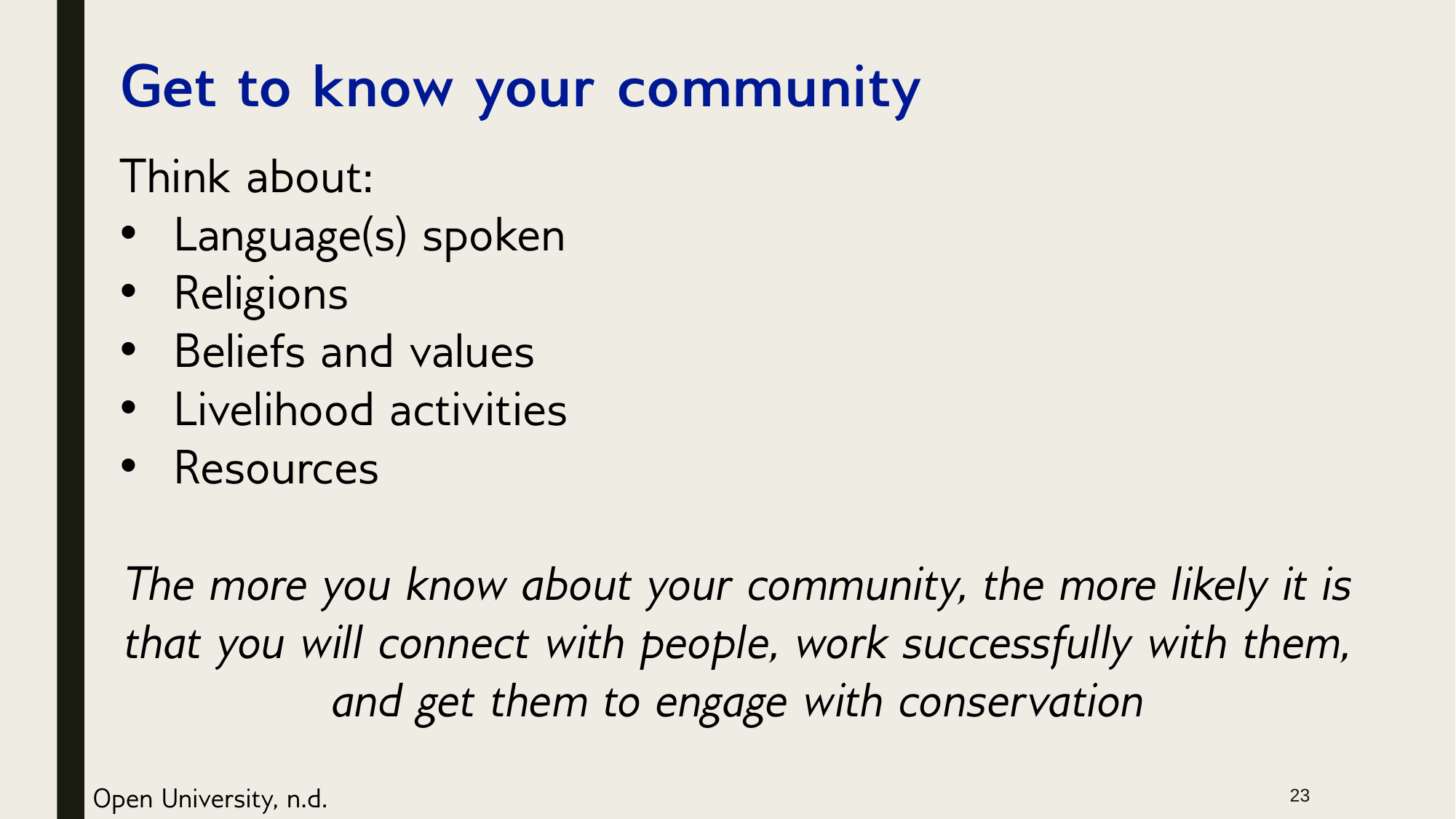

# Get to know your community
Think about:
Language(s) spoken
Religions
Beliefs and values
Livelihood activities
Resources

The more you know about your community, the more likely it is that you will connect with people, work successfully with them, and get them to engage with conservation
23
Open University, n.d.